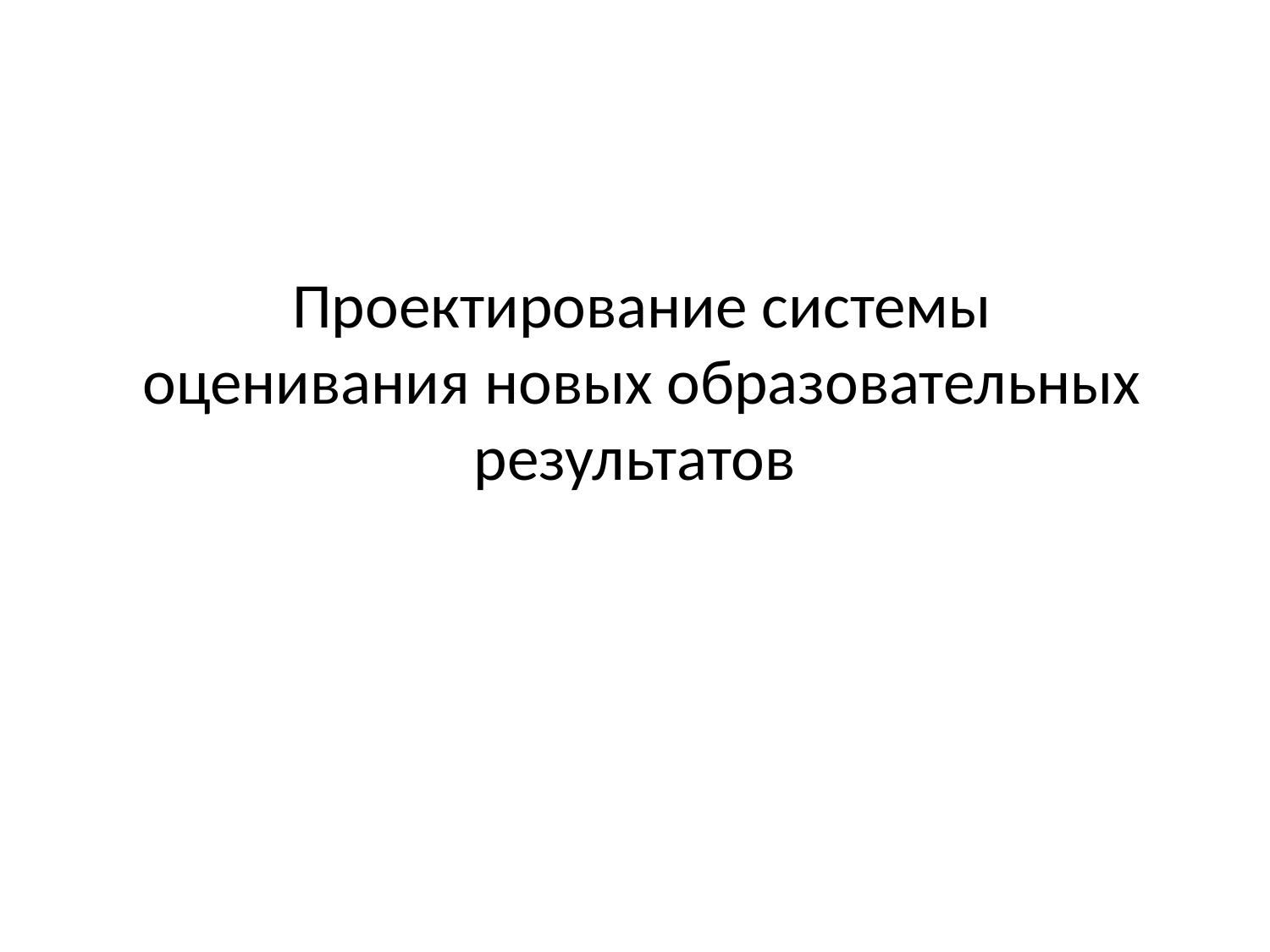

# Проектирование системы оценивания новых образовательных результатов